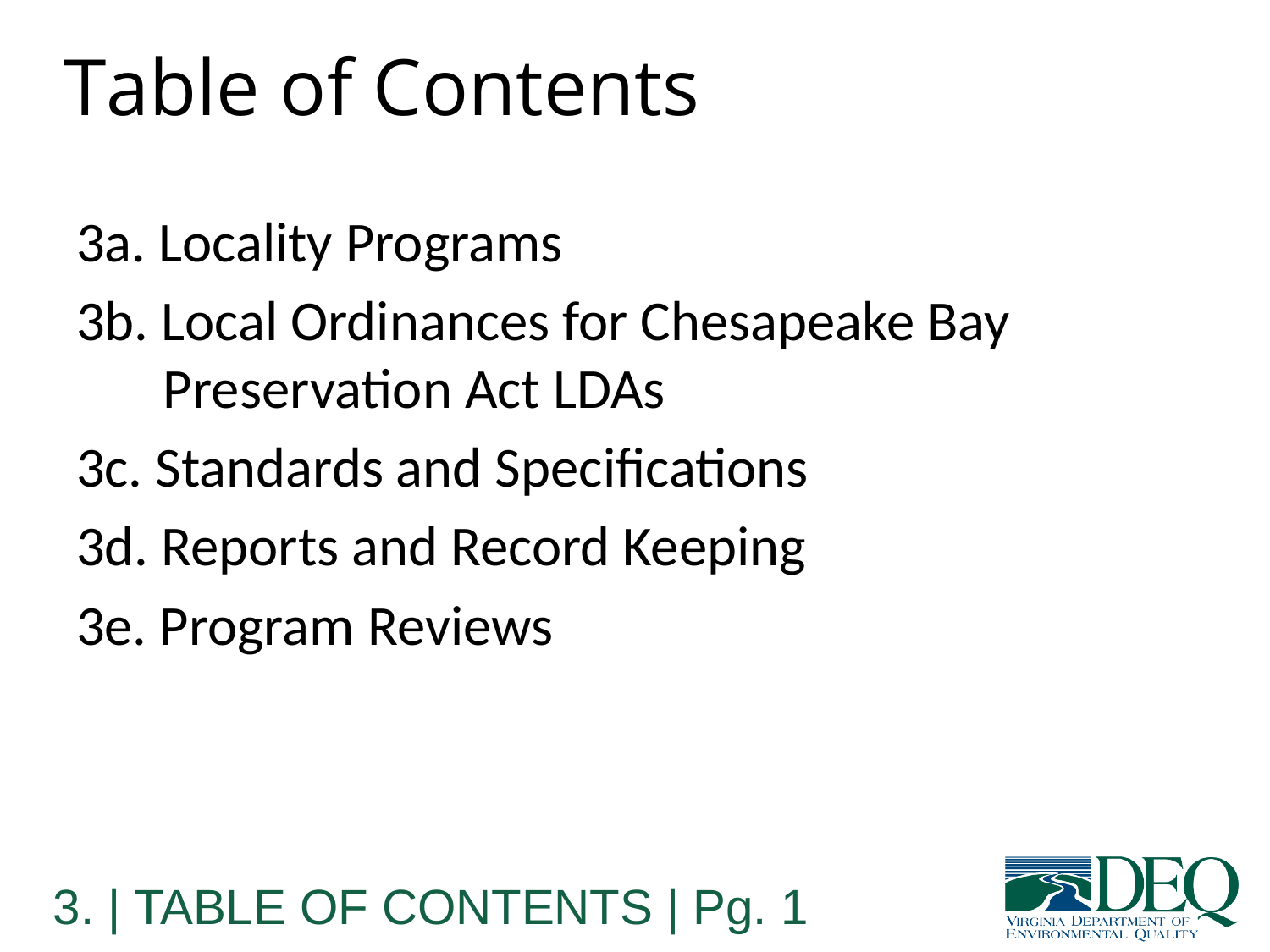

# Table of Contents
3a. Locality Programs
3b. Local Ordinances for Chesapeake Bay Preservation Act LDAs
3c. Standards and Specifications
3d. Reports and Record Keeping
3e. Program Reviews
3. | TABLE OF CONTENTS | Pg. 1